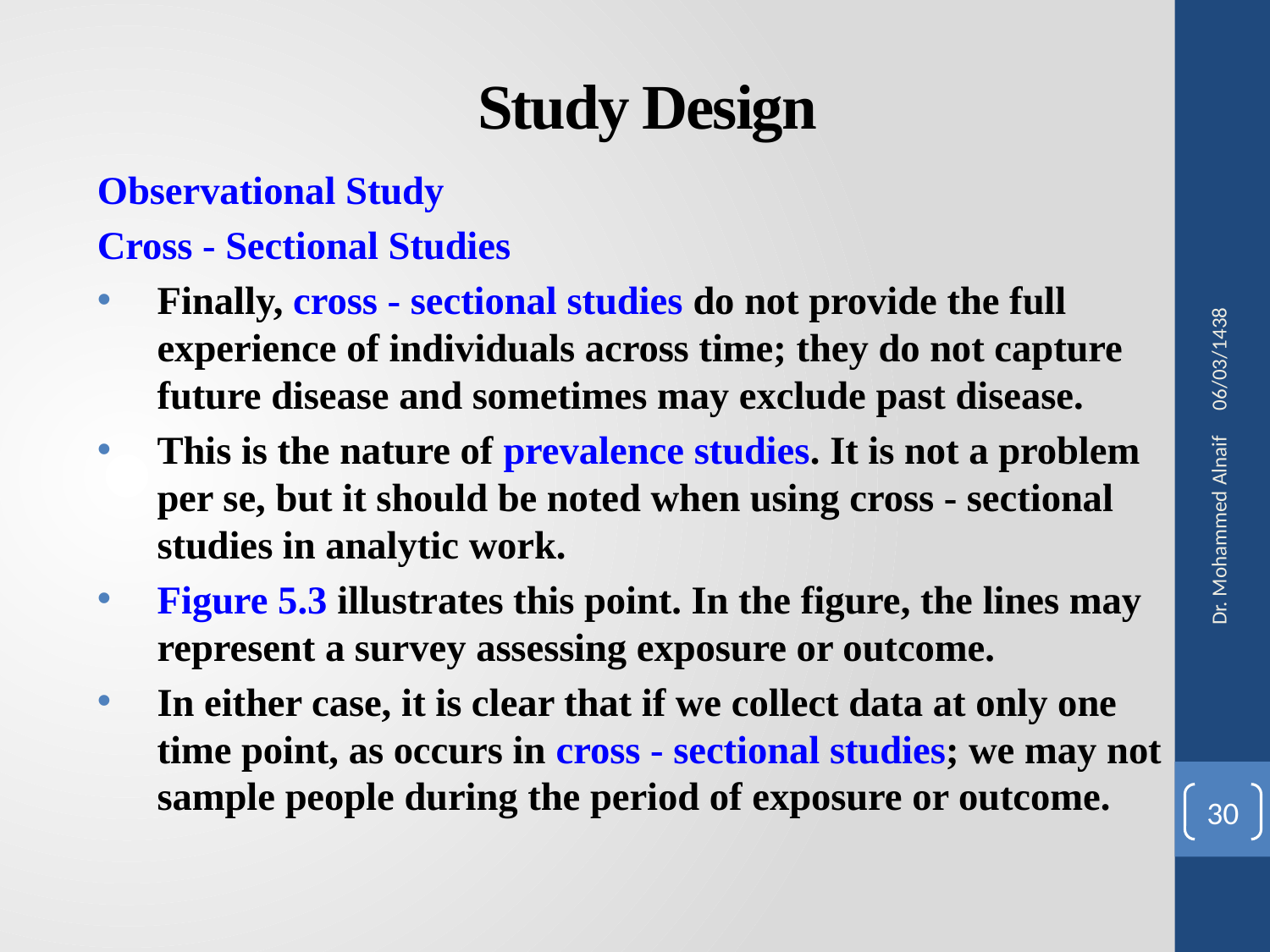

# Study Design
Observational Study
Cross - Sectional Studies
Finally, cross - sectional studies do not provide the full experience of individuals across time; they do not capture future disease and sometimes may exclude past disease.
This is the nature of prevalence studies. It is not a problem per se, but it should be noted when using cross - sectional studies in analytic work.
Figure 5.3 illustrates this point. In the figure, the lines may represent a survey assessing exposure or outcome.
In either case, it is clear that if we collect data at only one time point, as occurs in cross - sectional studies; we may not sample people during the period of exposure or outcome.
06/03/1438
Dr. Mohammed Alnaif
30